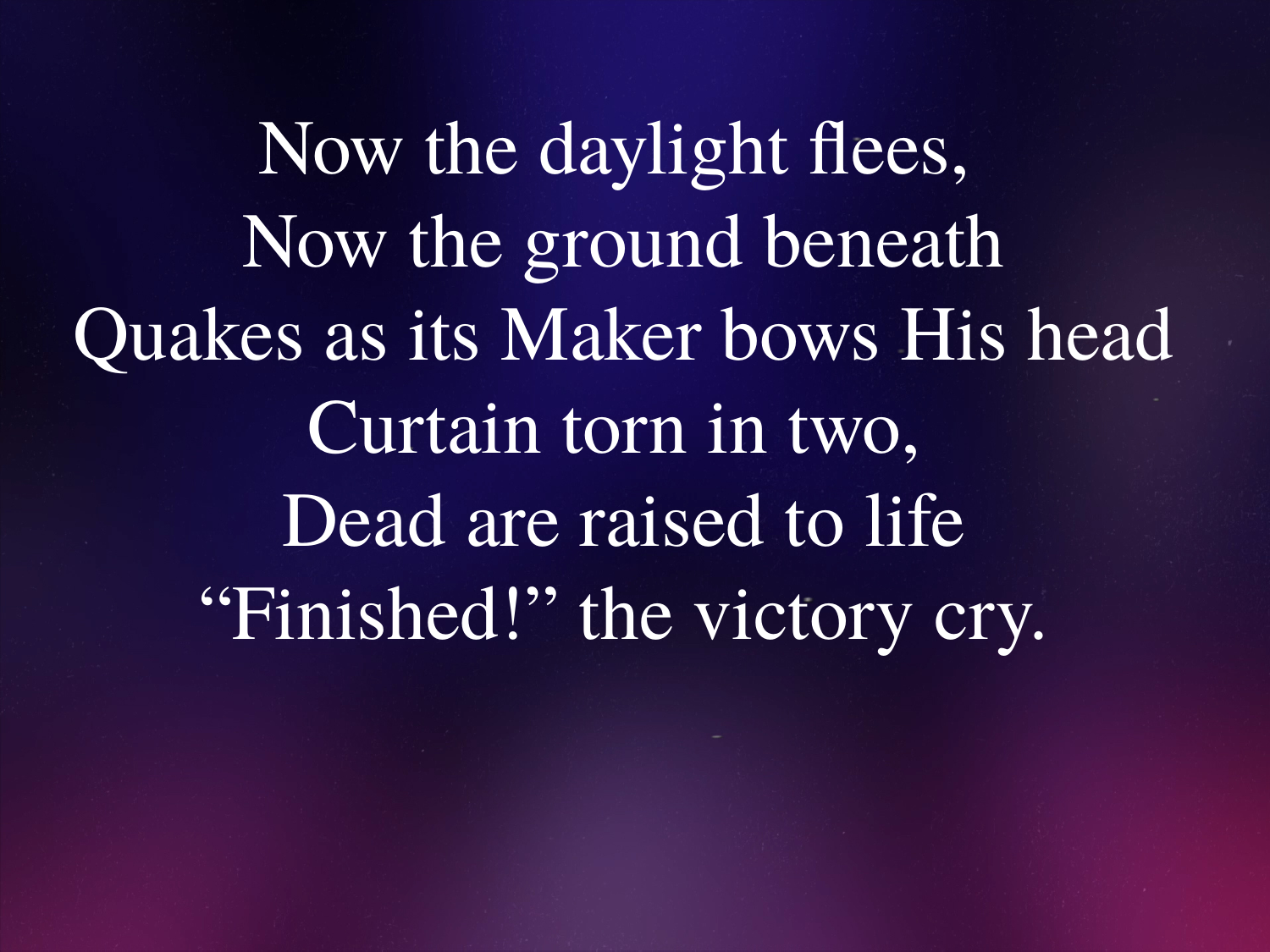

Now the daylight flees,
Now the ground beneath
Quakes as its Maker bows His head
Curtain torn in two,
Dead are raised to life
“Finished!” the victory cry.